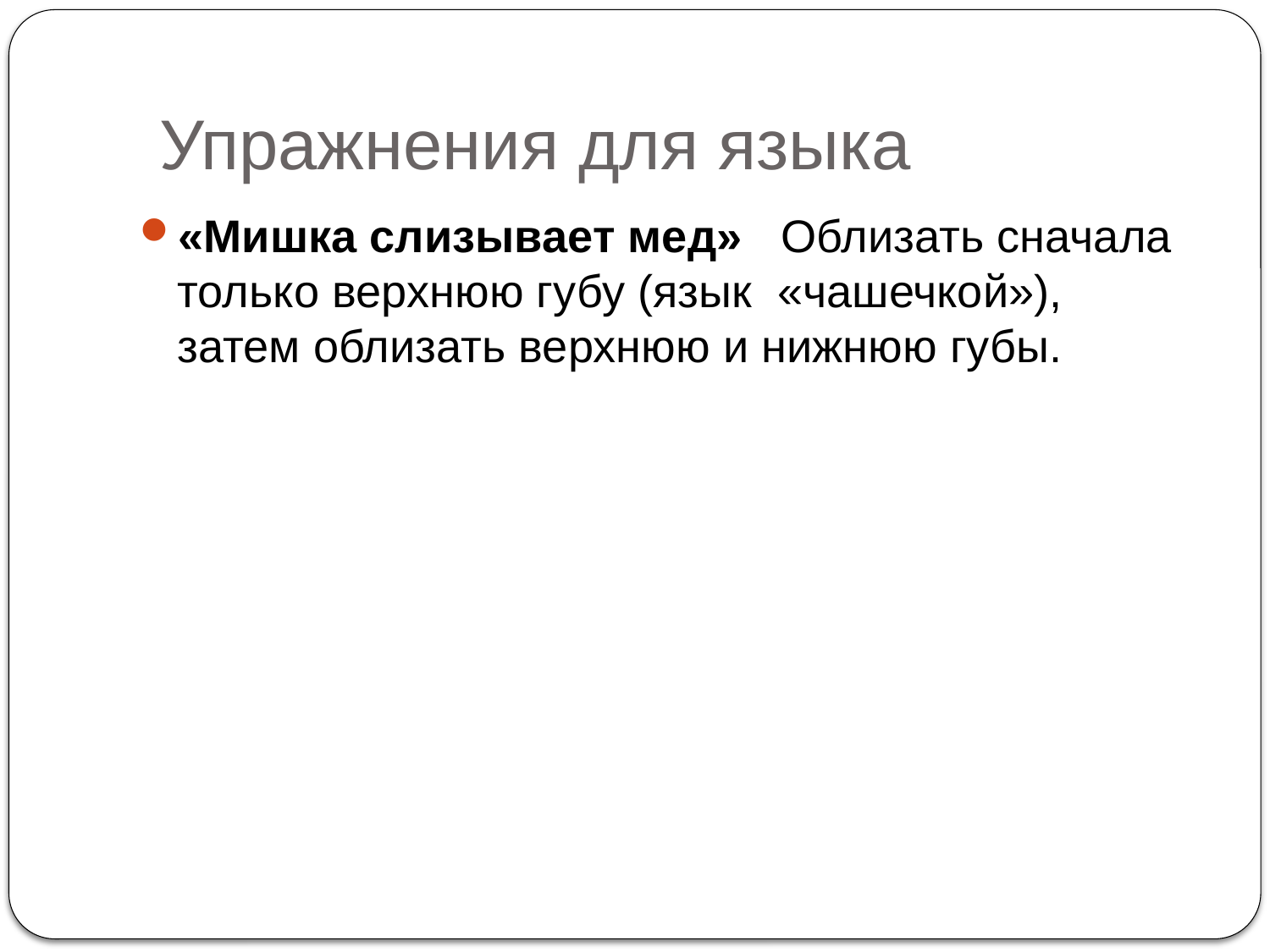

# Упражнения для языка
«Мишка слизывает мед»   Облизать сначала только верхнюю губу (язык  «чашечкой»), затем облизать верхнюю и нижнюю губы.